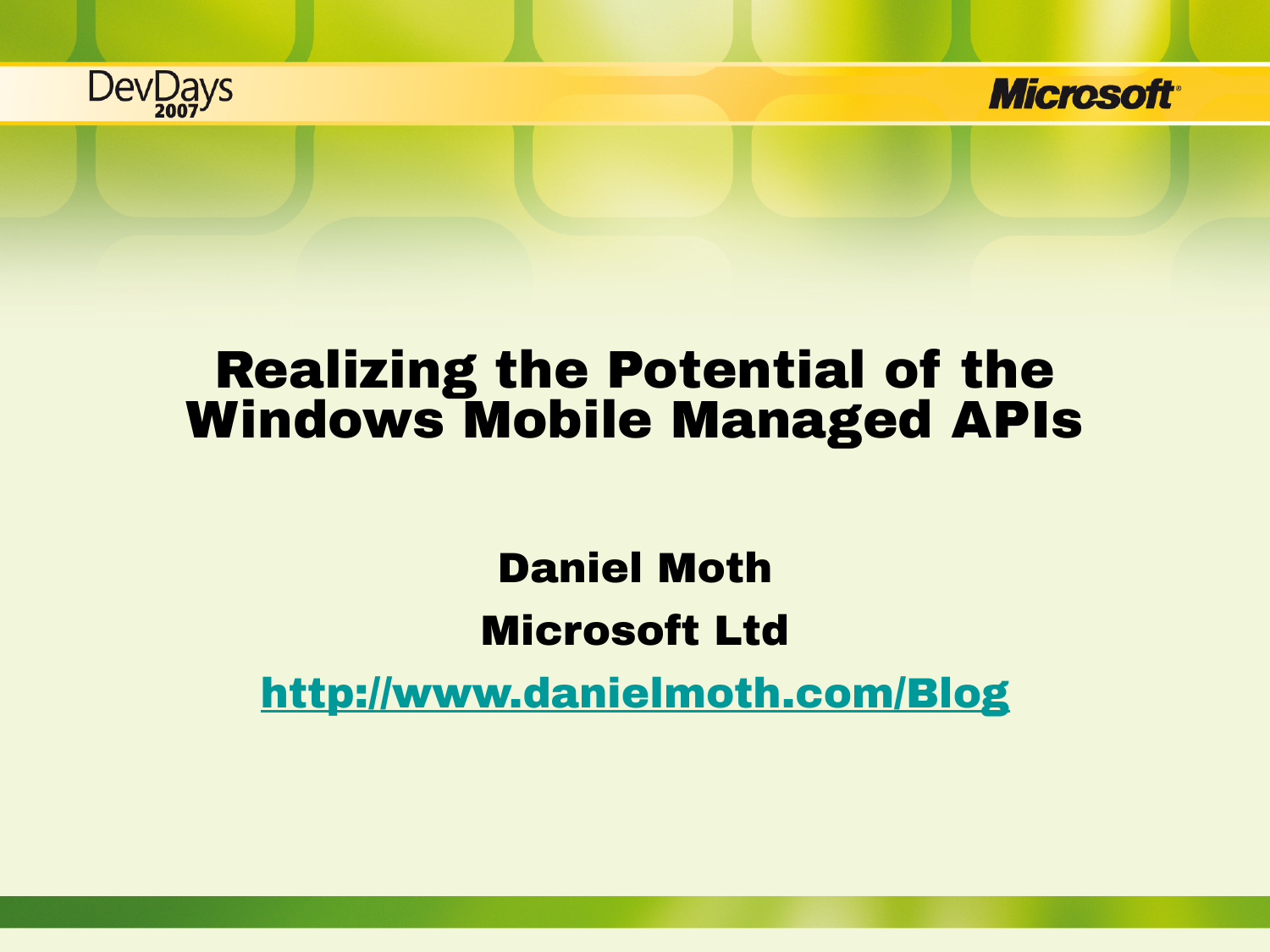

# Realizing the Potential of the Windows Mobile Managed APIs
Daniel Moth
Microsoft Ltd
http://www.danielmoth.com/Blog